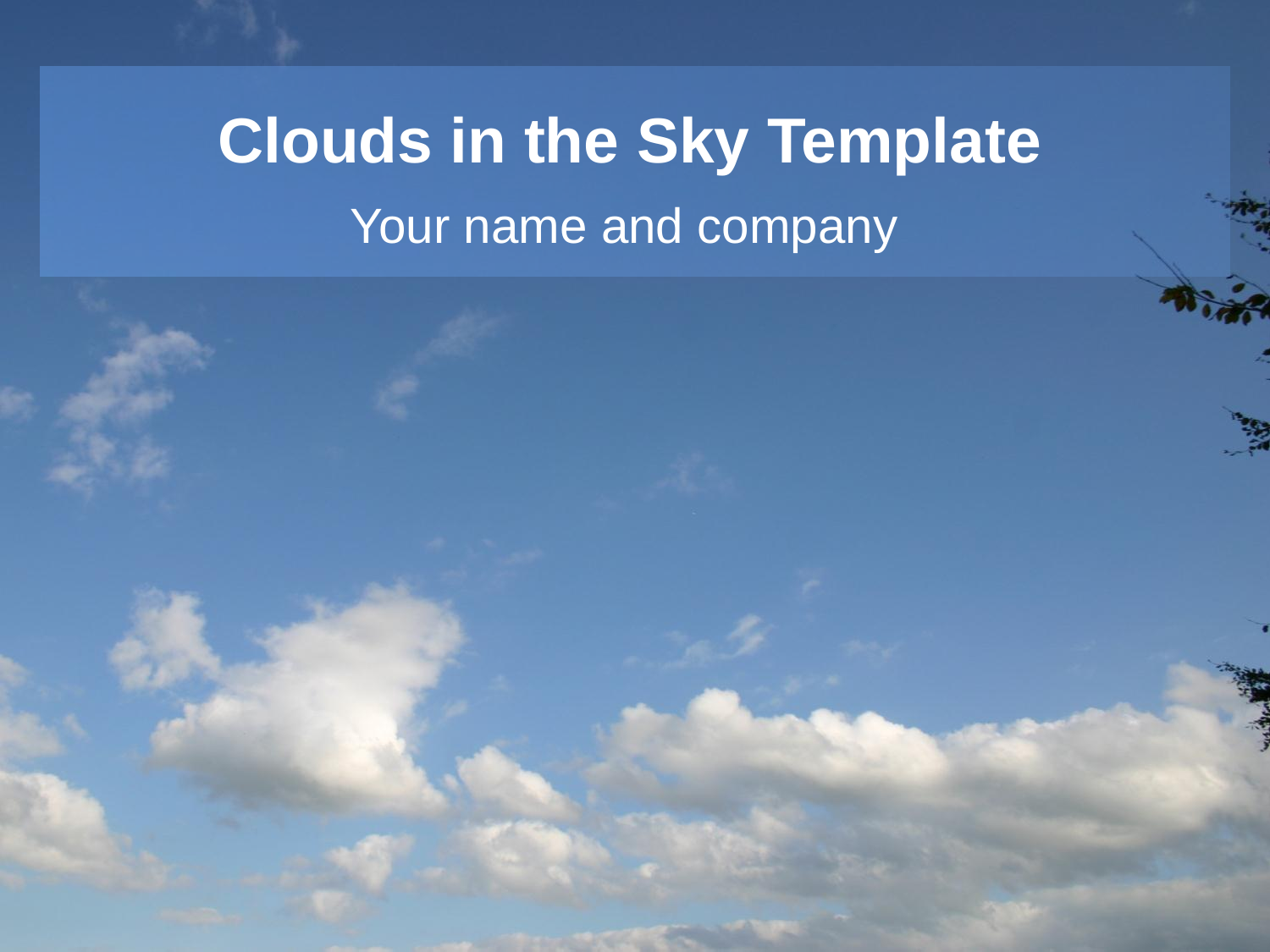

# Clouds in the Sky Template
Your name and company